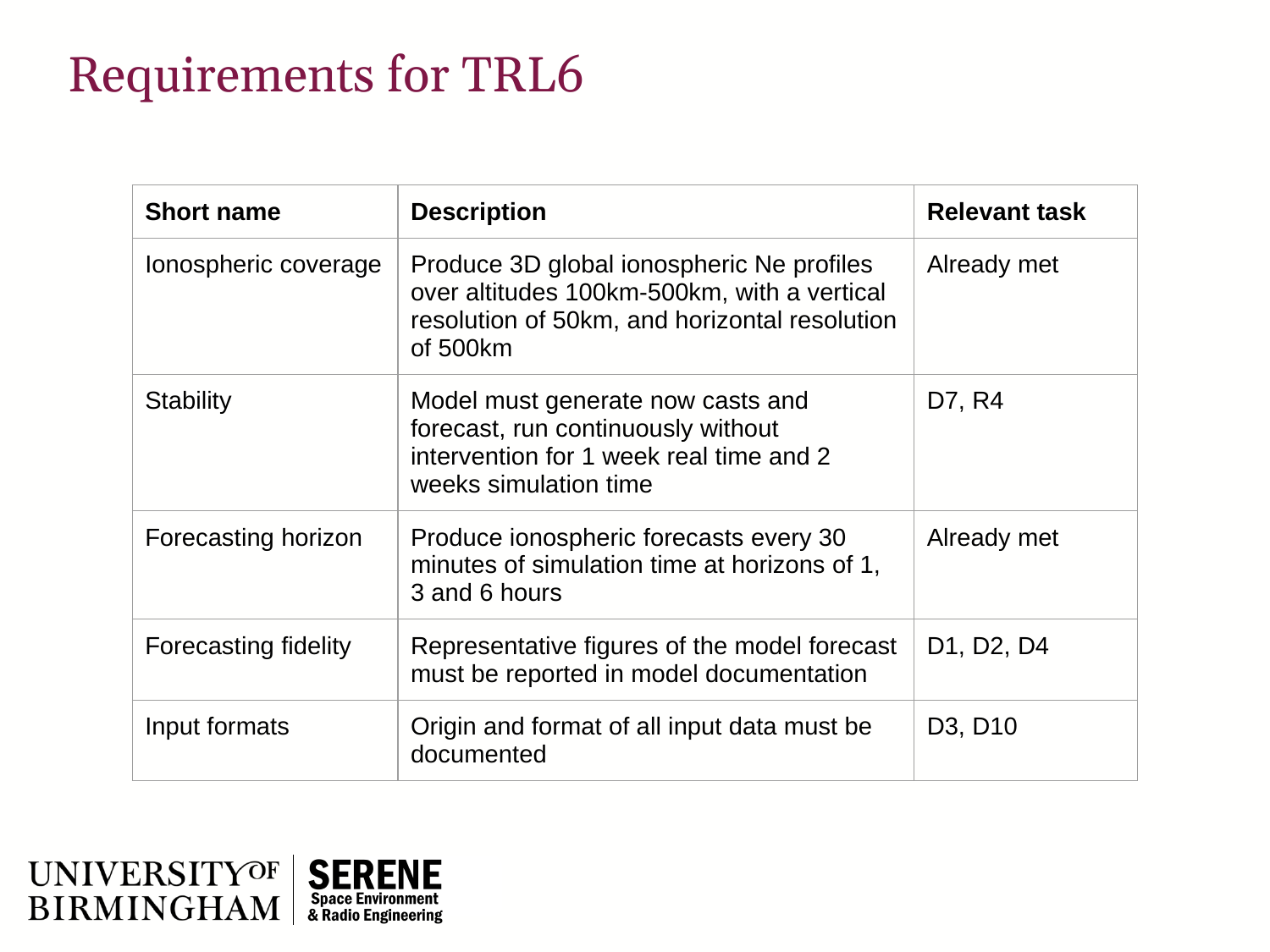

# Requirements for TRL6
| Short name | Description | Relevant task |
| --- | --- | --- |
| Ionospheric coverage | Produce 3D global ionospheric Ne profiles over altitudes 100km-500km, with a vertical resolution of 50km, and horizontal resolution of 500km | Already met |
| Stability | Model must generate now casts and forecast, run continuously without intervention for 1 week real time and 2 weeks simulation time | D7, R4 |
| Forecasting horizon | Produce ionospheric forecasts every 30 minutes of simulation time at horizons of 1, 3 and 6 hours | Already met |
| Forecasting fidelity | Representative figures of the model forecast must be reported in model documentation | D1, D2, D4 |
| Input formats | Origin and format of all input data must be documented | D3, D10 |